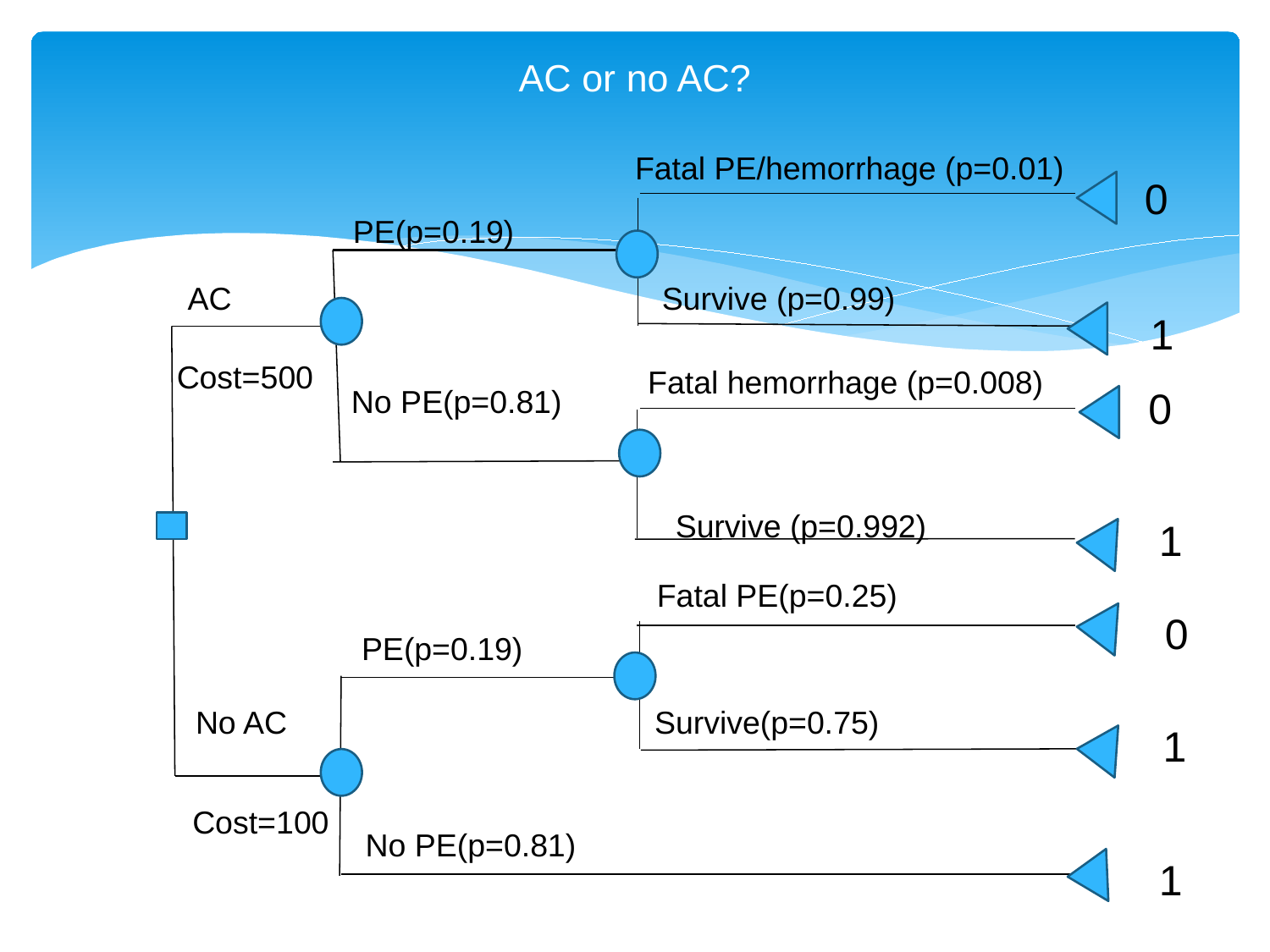

# AC or no AC?
Fatal PE/hemorrhage (p=0.01)
0

PE(p=0.19)

AC
Survive (p=0.99)

1

Cost=500
Fatal hemorrhage (p=0.008)
0
No PE(p=0.81)

Survive (p=0.992)
1

Fatal PE(p=0.25)
0

PE(p=0.19)

No AC
Survive(p=0.75)
1

Cost=100
No PE(p=0.81)
1